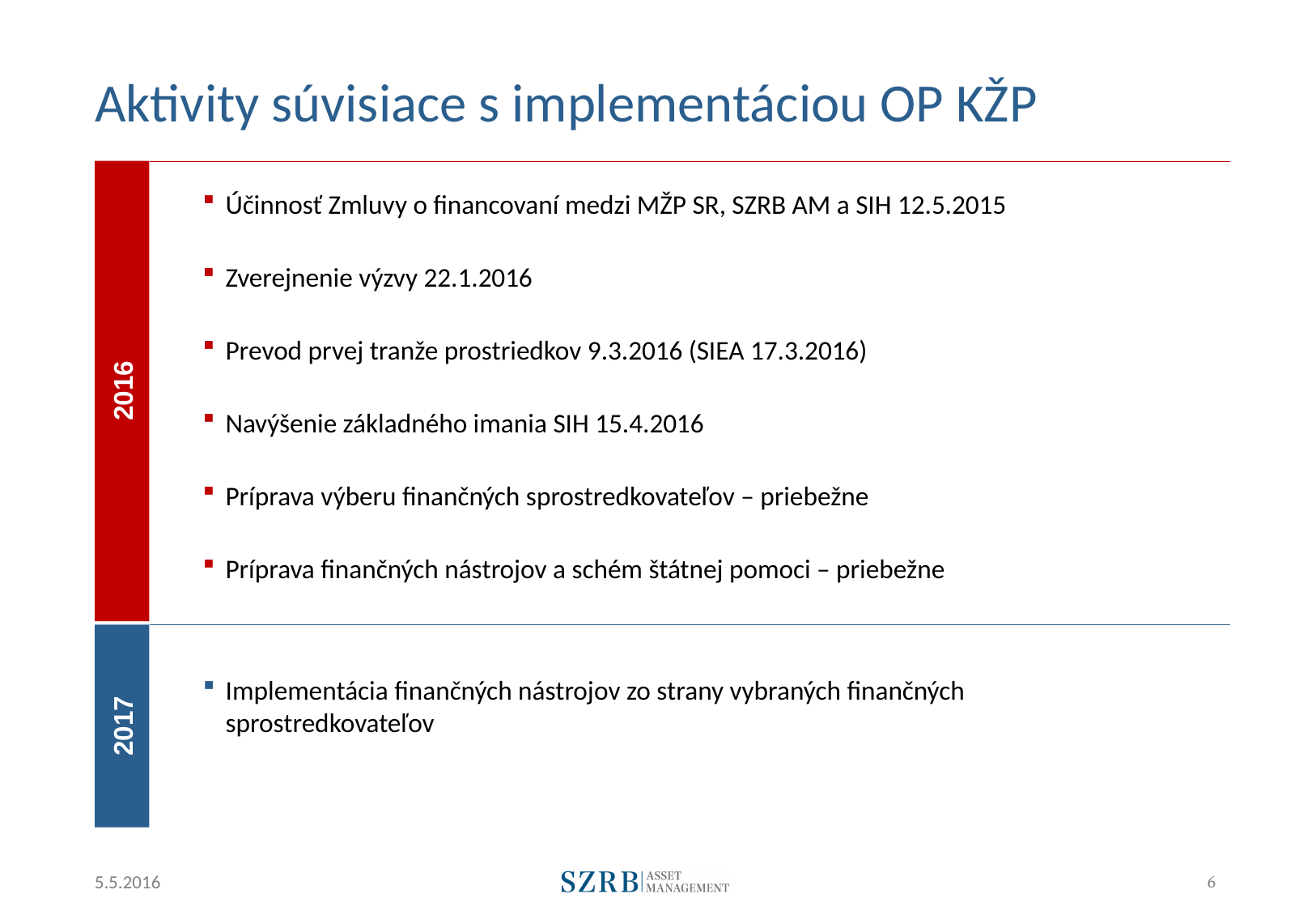

# Aktivity súvisiace s implementáciou OP KŽP
2016
Účinnosť Zmluvy o financovaní medzi MŽP SR, SZRB AM a SIH 12.5.2015
Zverejnenie výzvy 22.1.2016
Prevod prvej tranže prostriedkov 9.3.2016 (SIEA 17.3.2016)
Navýšenie základného imania SIH 15.4.2016
Príprava výberu finančných sprostredkovateľov – priebežne
Príprava finančných nástrojov a schém štátnej pomoci – priebežne
2017
Implementácia finančných nástrojov zo strany vybraných finančných sprostredkovateľov